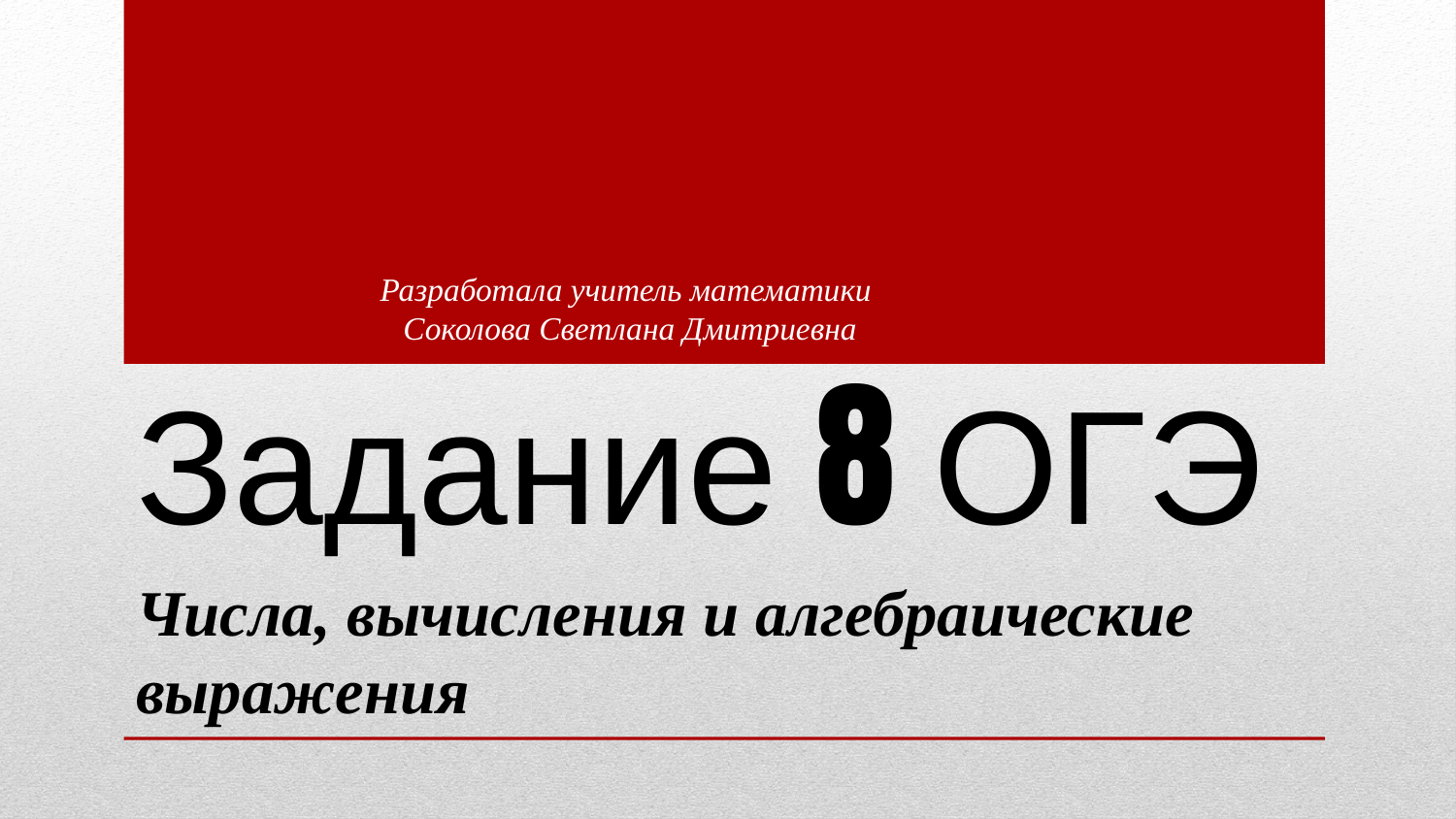

Разработала учитель математики
Соколова Светлана Дмитриевна
# Задание 8 ОГЭ
Числа, вычисления и алгебраические выражения